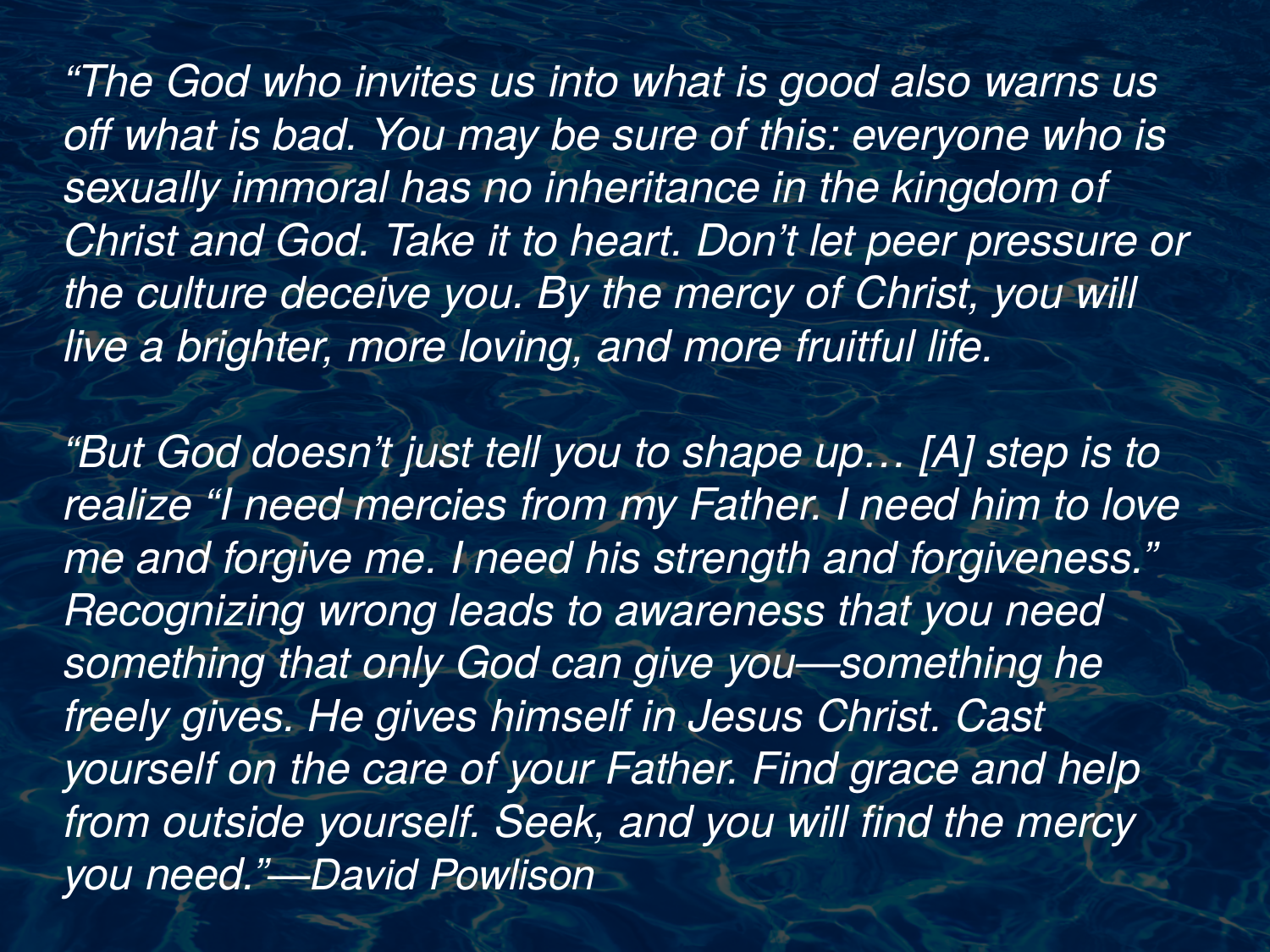

“The God who invites us into what is good also warns us off what is bad. You may be sure of this: everyone who is sexually immoral has no inheritance in the kingdom of Christ and God. Take it to heart. Don’t let peer pressure or the culture deceive you. By the mercy of Christ, you will live a brighter, more loving, and more fruitful life.

“But God doesn’t just tell you to shape up… [A] step is to realize “I need mercies from my Father. I need him to love me and forgive me. I need his strength and forgiveness.” Recognizing wrong leads to awareness that you need something that only God can give you—something he freely gives. He gives himself in Jesus Christ. Cast yourself on the care of your Father. Find grace and help from outside yourself. Seek, and you will find the mercy you need.”—David Powlison